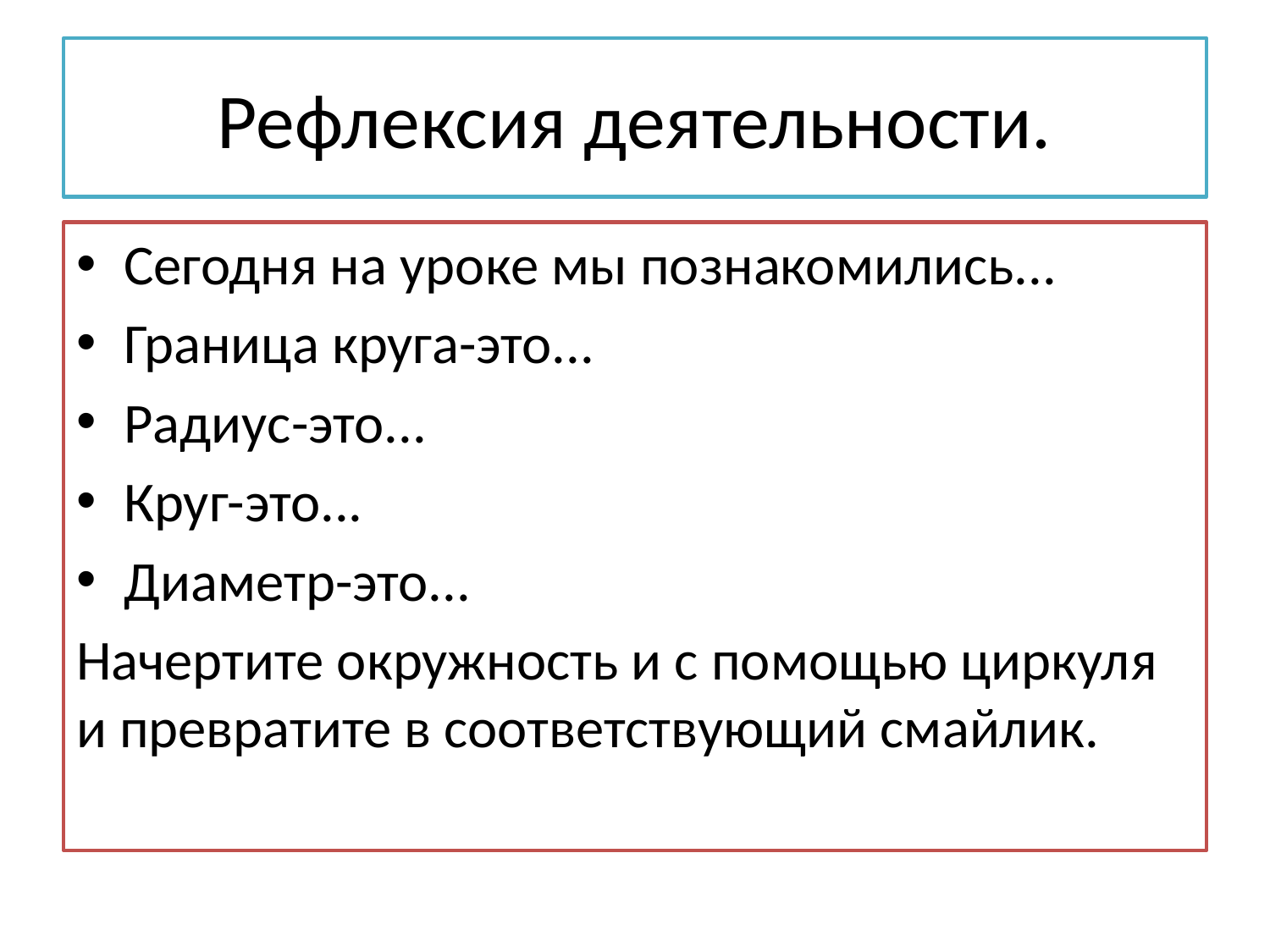

# Рефлексия деятельности.
Сегодня на уроке мы познакомились...
Граница круга-это...
Радиус-это...
Круг-это...
Диаметр-это...
Начертите окружность и с помощью циркуля и превратите в соответствующий смайлик.